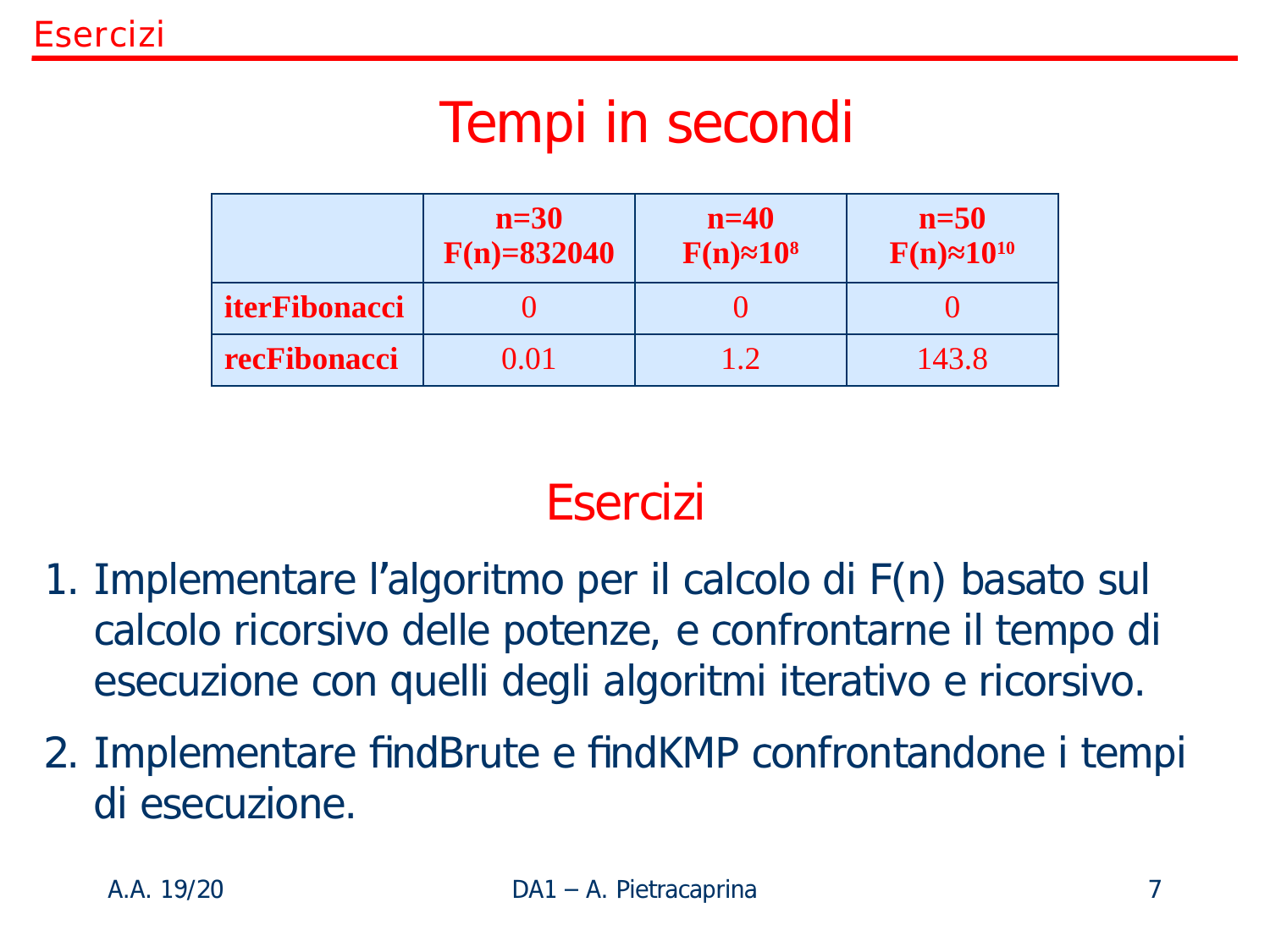

Esercizi

Tempi in secondi
|  | n=30 F(n)=832040 | n=40 F(n)≈108 | n=50 F(n)≈1010 |
| --- | --- | --- | --- |
| iterFibonacci | 0 | 0 | 0 |
| recFibonacci | 0.01 | 1.2 | 143.8 |
Esercizi
Implementare l’algoritmo per il calcolo di F(n) basato sul calcolo ricorsivo delle potenze, e confrontarne il tempo di esecuzione con quelli degli algoritmi iterativo e ricorsivo.
Implementare findBrute e findKMP confrontandone i tempi di esecuzione.
A.A. 19/20
DA1 – A. Pietracaprina
7